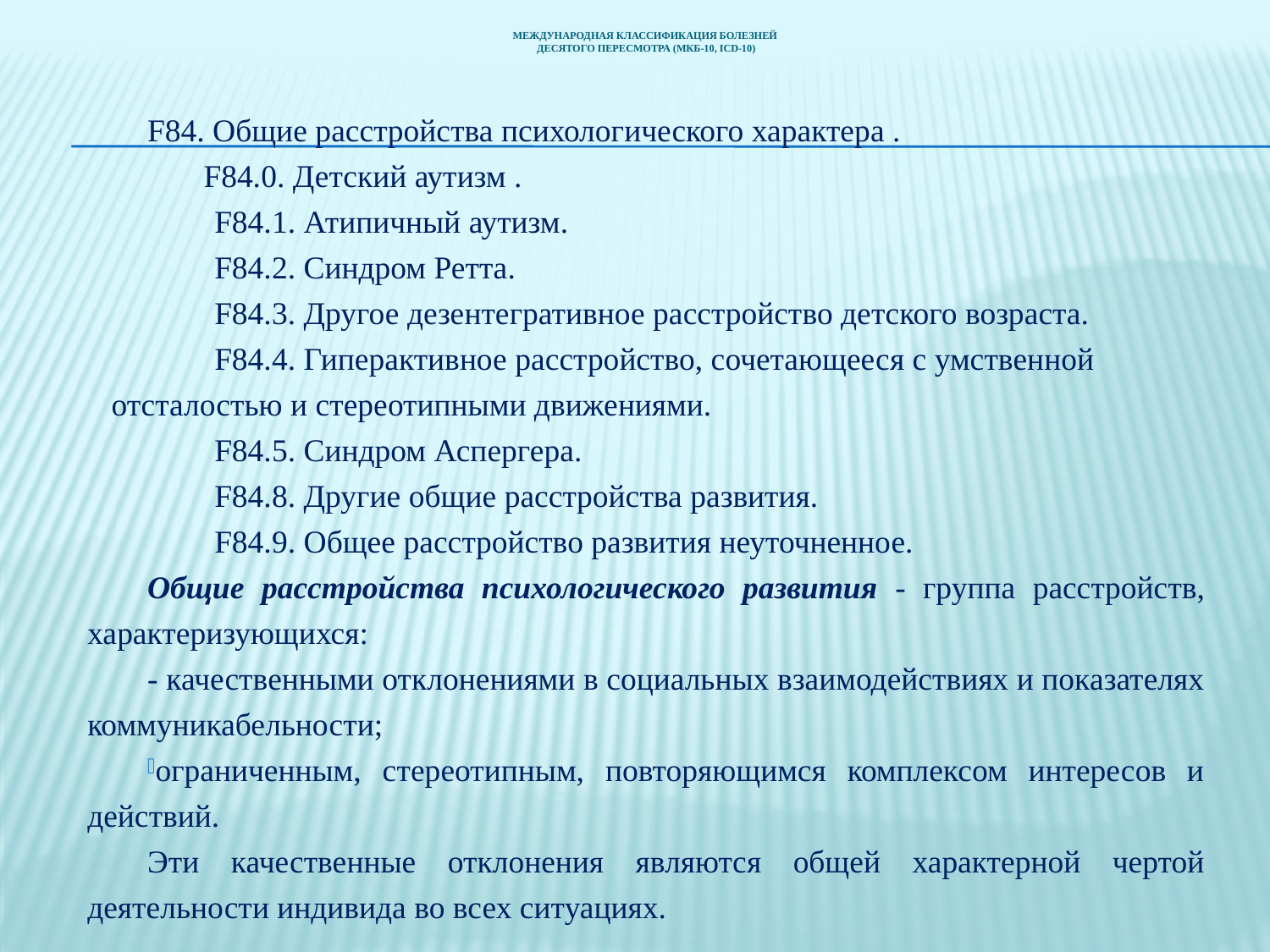

# Международная классификация болезней десятого пересмотра (МКБ-10, ICD-10)
F84. Общие расстройства психологического характера .
       F84.0. Детский аутизм .
	F84.1. Атипичный аутизм.
	F84.2. Синдром Ретта.
	F84.3. Другое дезентегративное расстройство детского возраста.
	F84.4. Гиперактивное расстройство, сочетающееся с умственной                 отсталостью и стереотипными движениями.
	F84.5. Синдром Аспергера.
	F84.8. Другие общие расстройства развития.
	F84.9. Общее расстройство развития неуточненное.
Общие расстройства психологического развития - группа расстройств, характеризующихся:
- качественными отклонениями в социальных взаимодействиях и показателях коммуникабельности;
ограниченным, стереотипным, повторяющимся комплексом интересов и действий.
Эти качественные отклонения являются общей характерной чертой деятельности индивида во всех ситуациях.